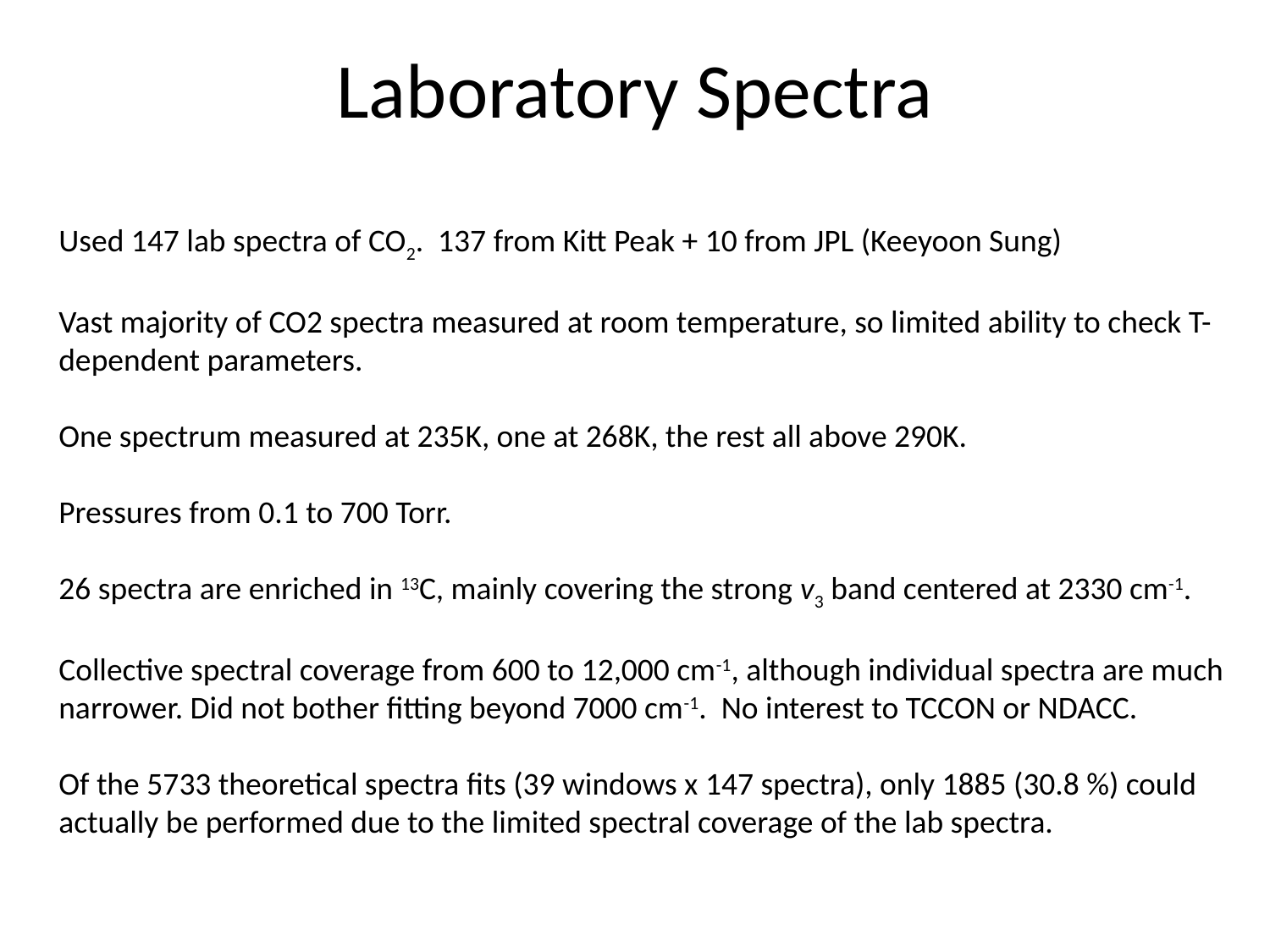

# Laboratory Spectra
Used 147 lab spectra of CO2.  137 from Kitt Peak + 10 from JPL (Keeyoon Sung)

Vast majority of CO2 spectra measured at room temperature, so limited ability to check T-dependent parameters.

One spectrum measured at 235K, one at 268K, the rest all above 290K.

Pressures from 0.1 to 700 Torr.

26 spectra are enriched in 13C, mainly covering the strong v3 band centered at 2330 cm-1.

Collective spectral coverage from 600 to 12,000 cm-1, although individual spectra are much narrower. Did not bother fitting beyond 7000 cm-1.  No interest to TCCON or NDACC.

Of the 5733 theoretical spectra fits (39 windows x 147 spectra), only 1885 (30.8 %) could actually be performed due to the limited spectral coverage of the lab spectra.